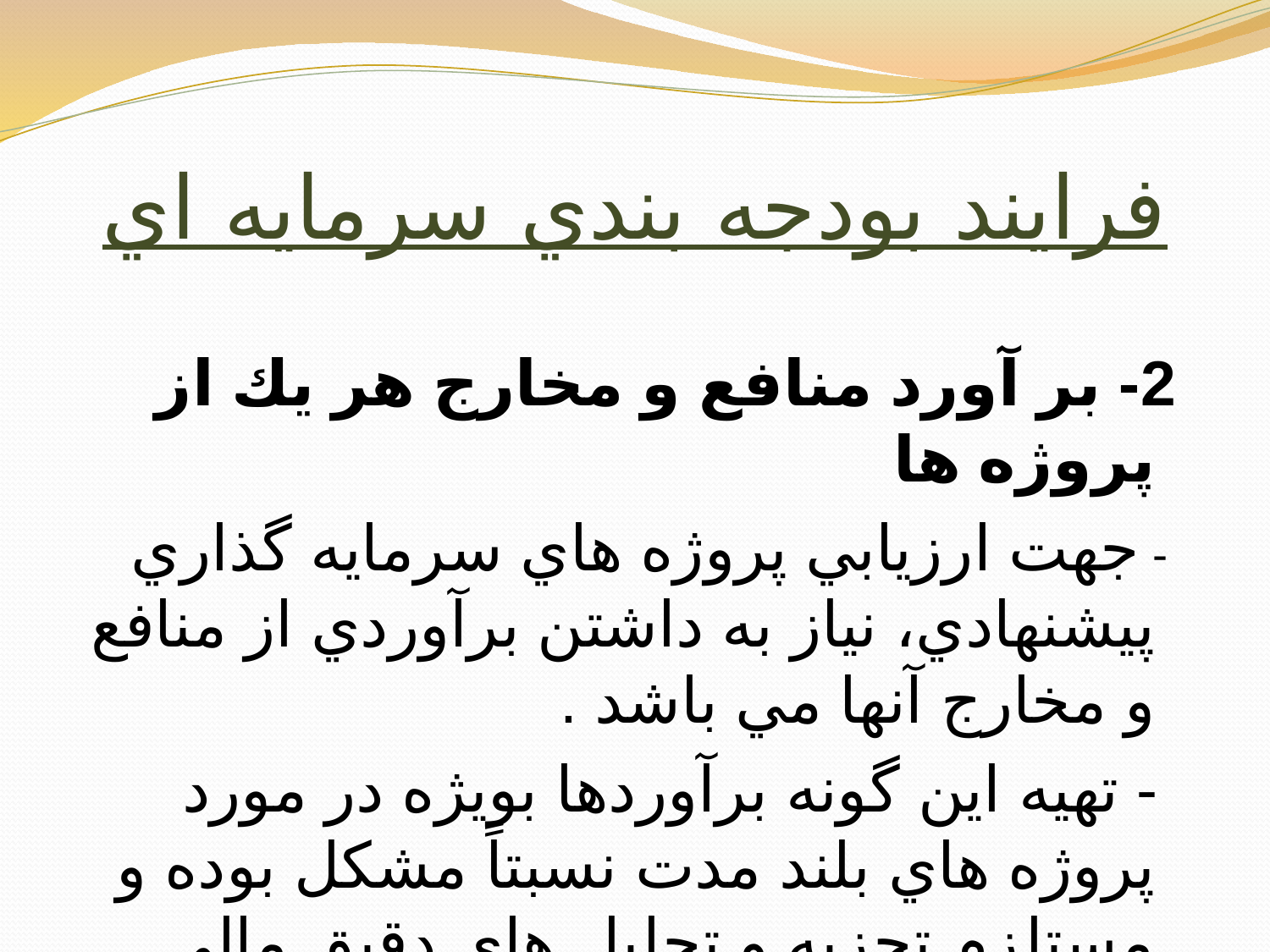

# فرايند بودجه بندي سرمايه اي

 2- بر آورد منافع و مخارج هر يك از پروژه ها
  - جهت ارزيابي پروژه هاي سرمايه گذاري پيشنهادي، نياز به داشتن برآوردي از منافع و مخارج آنها مي باشد .
  - تهيه اين گونه برآوردها بويژه در مورد پروژه هاي بلند مدت نسبتاً مشكل بوده و مستلزم تجزيه و تحليل هاي دقيق مالي مي باشد .